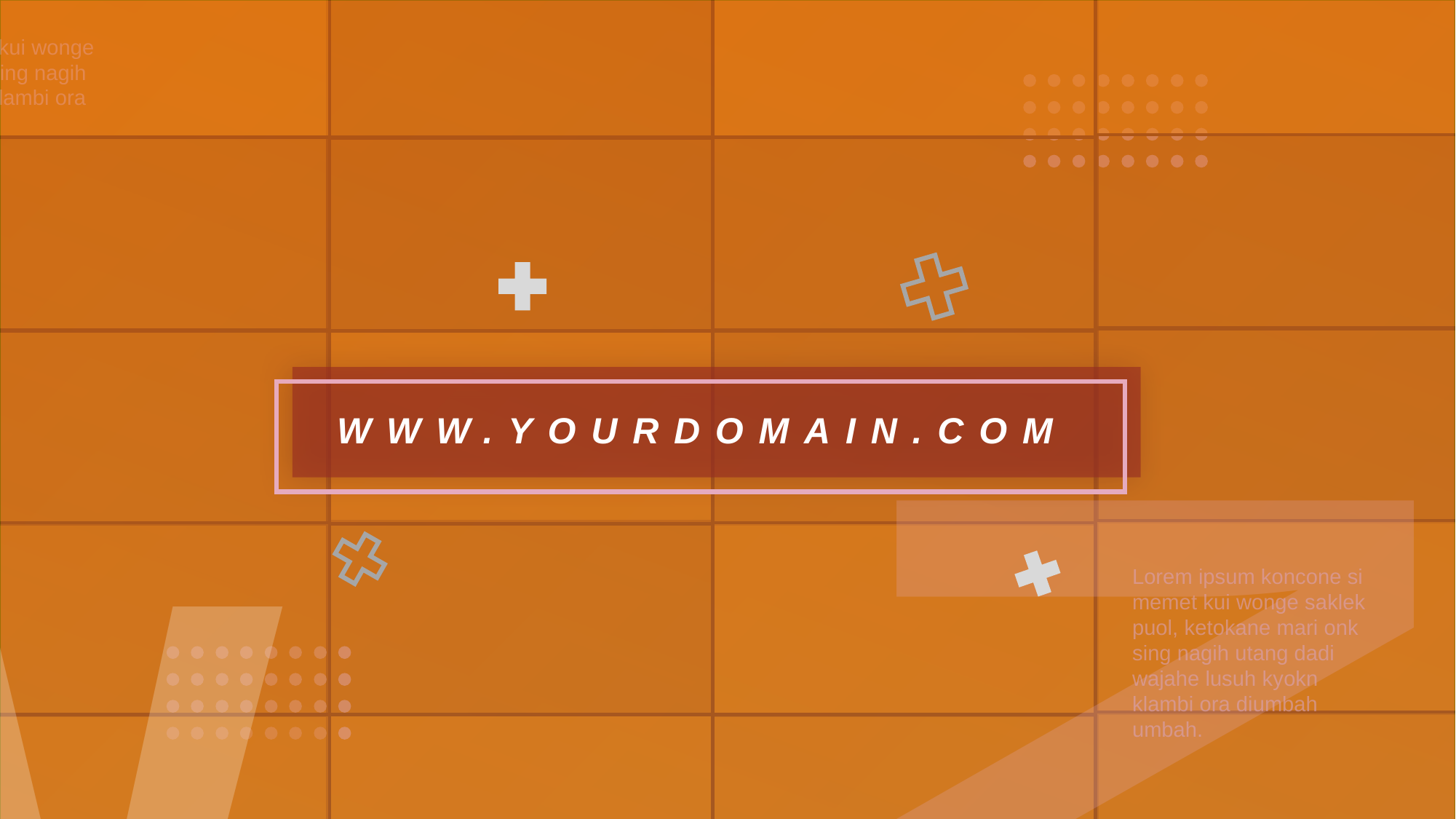

Lorem ipsum koncone si memet kui wonge saklek puol, ketokane mari onk sing nagih utang dadi wajahe lusuh kyokn klambi ora diumbah umbah.

FASHION

NEW

WWW.YOURDOMAIN.COM

Lorem ipsum koncone si memet kui wonge saklek puol, ketokane mari onk sing nagih utang dadi wajahe lusuh kyokn klambi ora diumbah umbah.